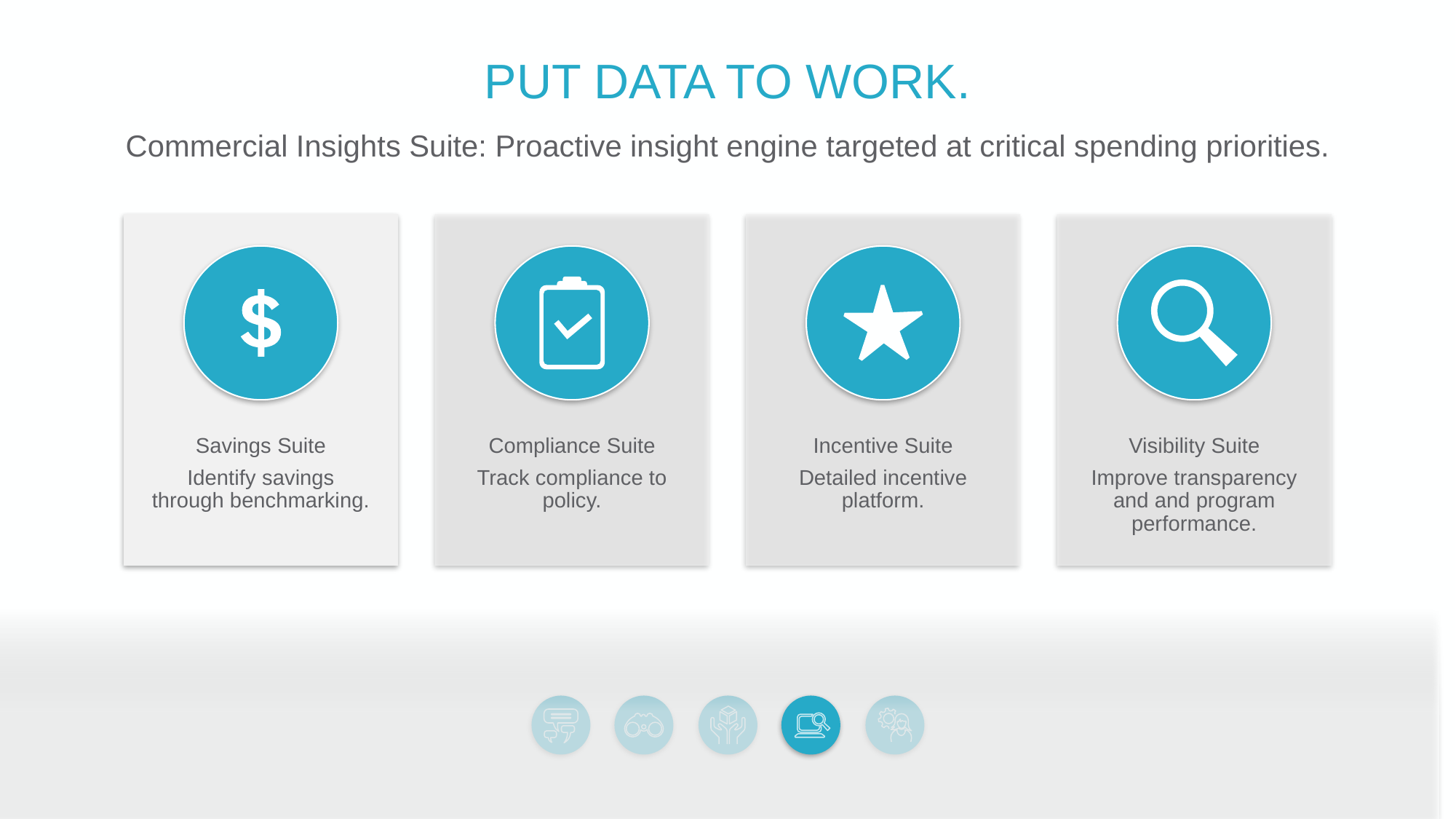

PUT DATA TO WORK.
Commercial Insights Suite: Proactive insight engine targeted at critical spending priorities.

Savings Suite
Identify savings through benchmarking.

Compliance Suite
Track compliance to policy.

Incentive Suite
Detailed incentive platform.

Visibility Suite
Improve transparency and and program performance.